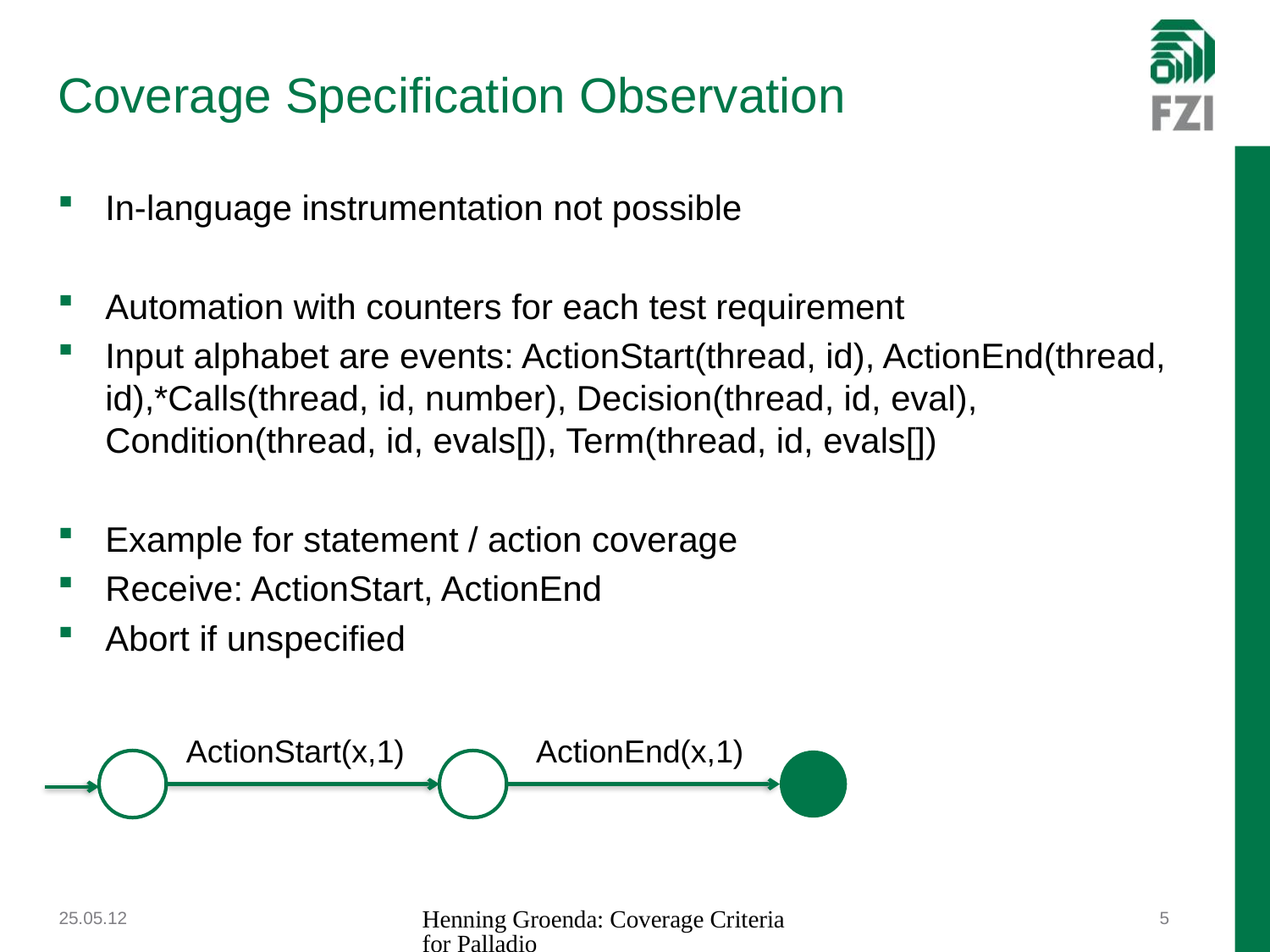

# Coverage Specification Observation
In-language instrumentation not possible

Automation with counters for each test requirement
Input alphabet are events: ActionStart(thread, id), ActionEnd(thread, id),*Calls(thread, id, number), Decision(thread, id, eval), Condition(thread, id, evals[]), Term(thread, id, evals[])

Example for statement / action coverage
Receive: ActionStart, ActionEnd
Abort if unspecified

ActionStart(x,1)
ActionEnd(x,1)

25.05.12
Henning Groenda: Coverage Criteria for Palladio
5